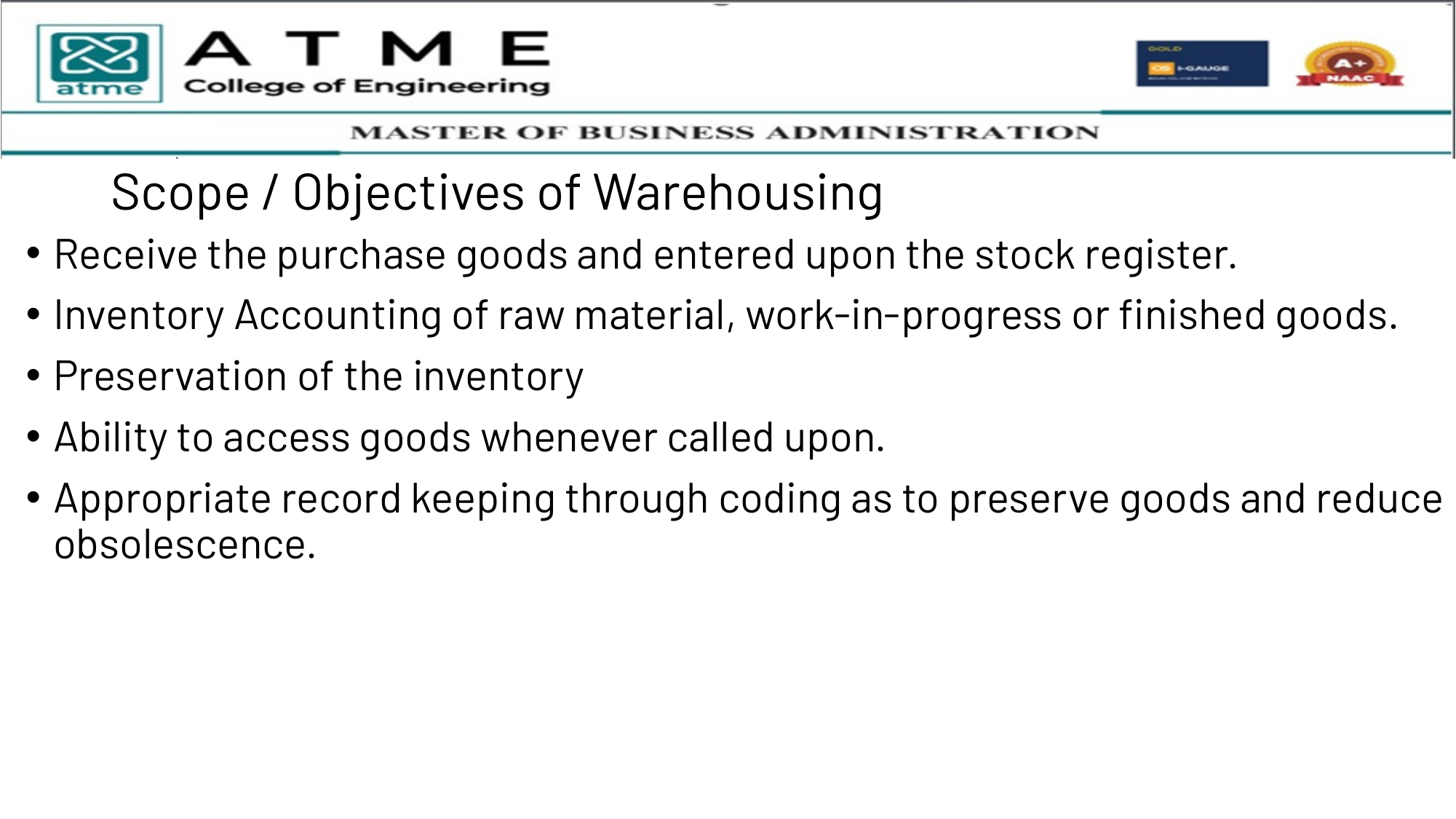

# Scope / Objectives of Warehousing
Receive the purchase goods and entered upon the stock register.
Inventory Accounting of raw material, work-in-progress or finished goods.
Preservation of the inventory
Ability to access goods whenever called upon.
Appropriate record keeping through coding as to preserve goods and reduce obsolescence.